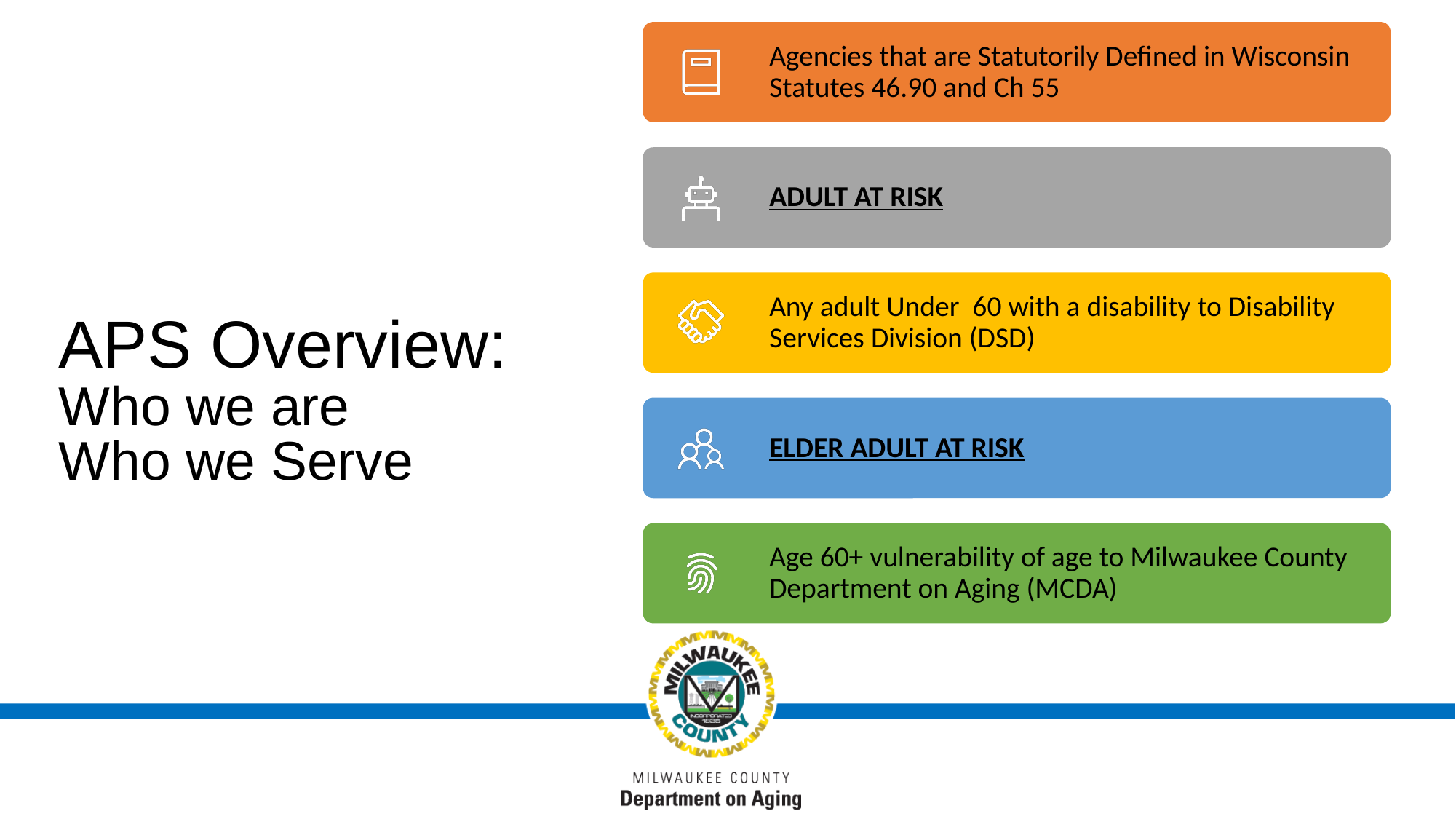

Agencies that are Statutorily Defined in Wisconsin Statutes 46.90 and Ch 55
ADULT AT RISK
Any adult Under  60 with a disability to Disability Services Division (DSD)
ELDER ADULT AT RISK
Age 60+ vulnerability of age to Milwaukee County Department on Aging (MCDA)
# APS Overview: Who we are Who we Serve